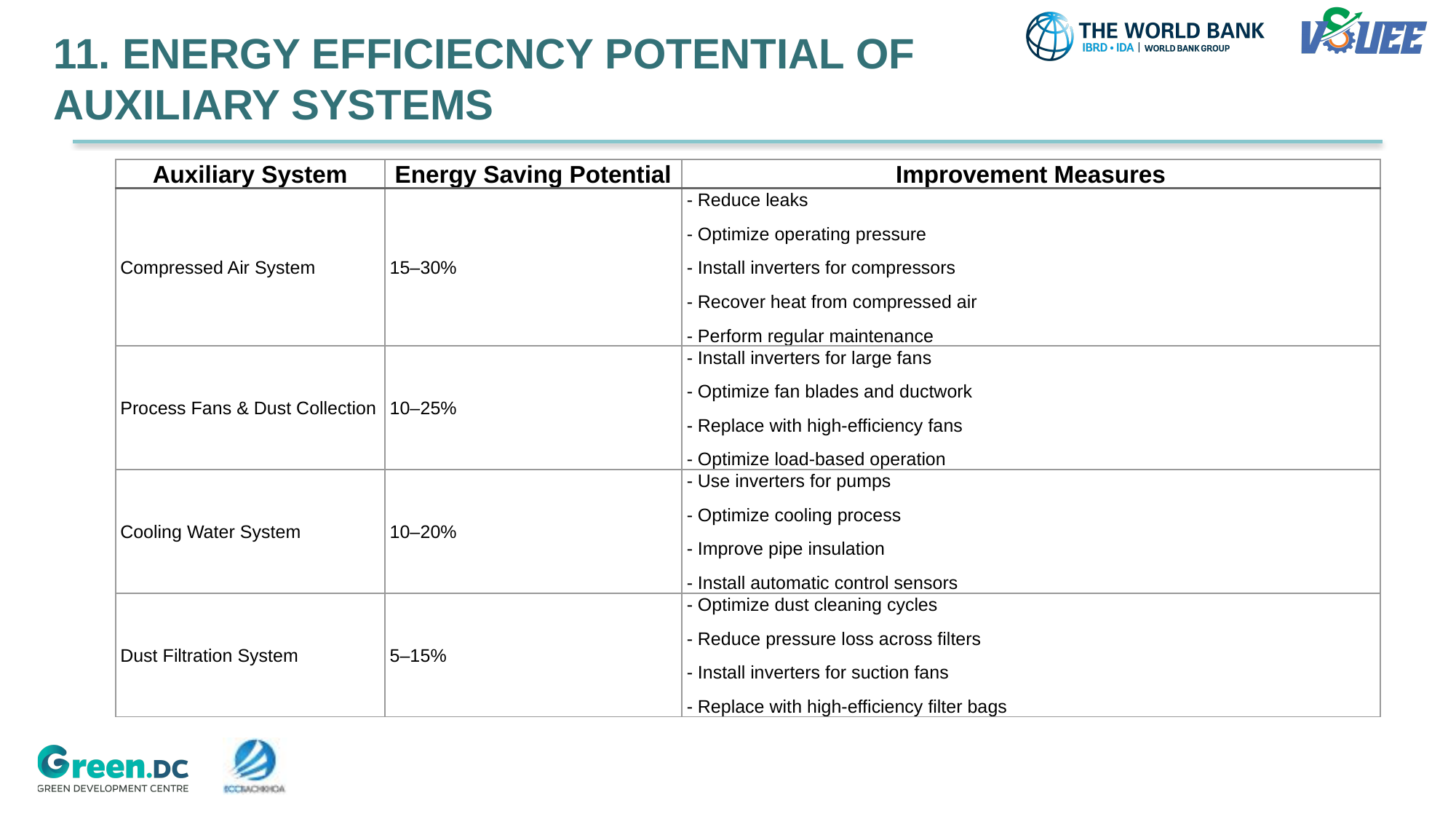

11. ENERGY EFFICIECNCY POTENTIAL OF AUXILIARY SYSTEMS
| Auxiliary System | Energy Saving Potential | Improvement Measures |
| --- | --- | --- |
| Compressed Air System | 15–30% | - Reduce leaks - Optimize operating pressure - Install inverters for compressors - Recover heat from compressed air - Perform regular maintenance |
| Process Fans & Dust Collection | 10–25% | - Install inverters for large fans - Optimize fan blades and ductwork - Replace with high-efficiency fans - Optimize load-based operation |
| Cooling Water System | 10–20% | - Use inverters for pumps - Optimize cooling process - Improve pipe insulation - Install automatic control sensors |
| Dust Filtration System | 5–15% | - Optimize dust cleaning cycles - Reduce pressure loss across filters - Install inverters for suction fans - Replace with high-efficiency filter bags |